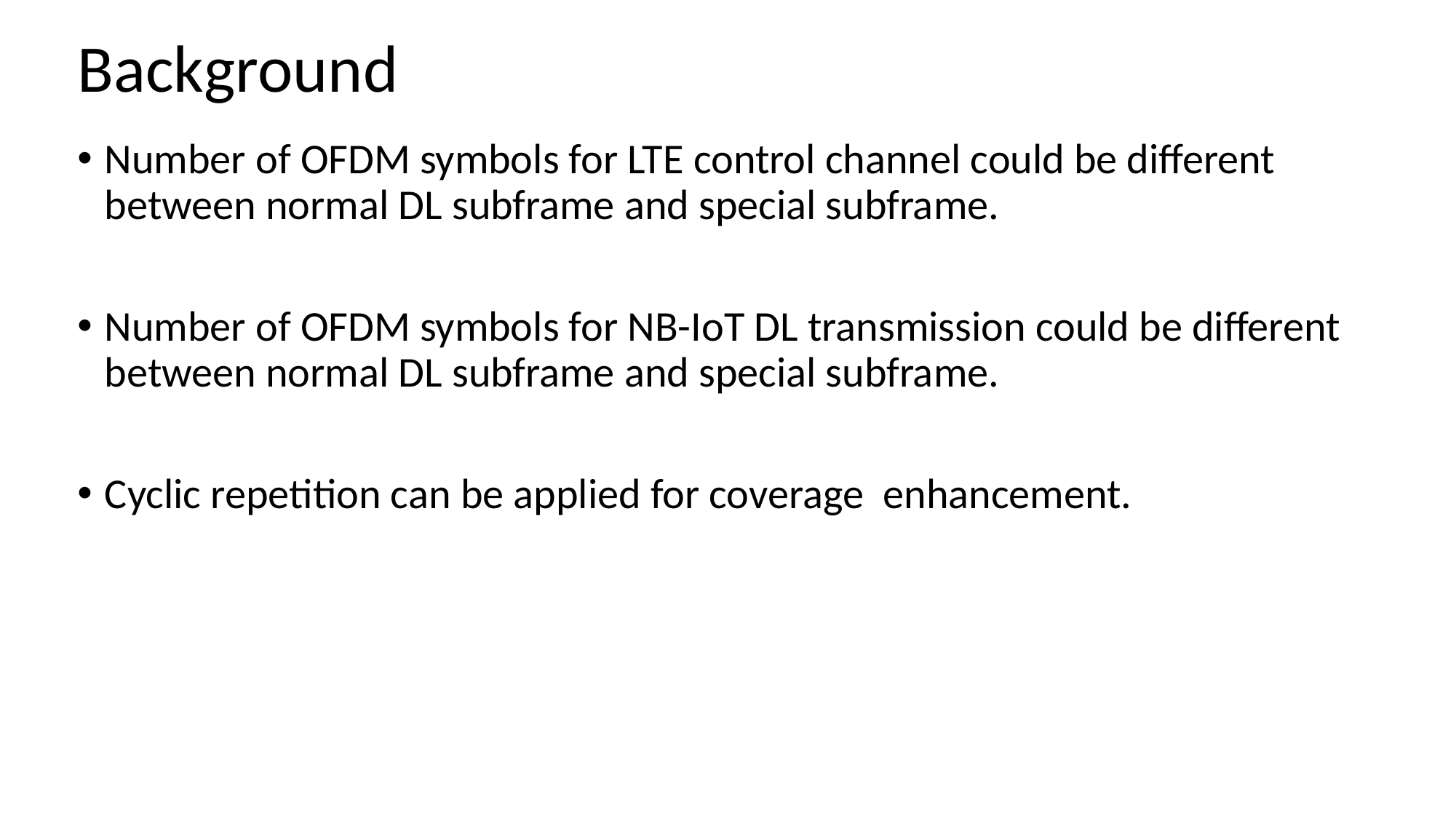

# Background
Number of OFDM symbols for LTE control channel could be different between normal DL subframe and special subframe.

Number of OFDM symbols for NB-IoT DL transmission could be different between normal DL subframe and special subframe.

Cyclic repetition can be applied for coverage  enhancement.